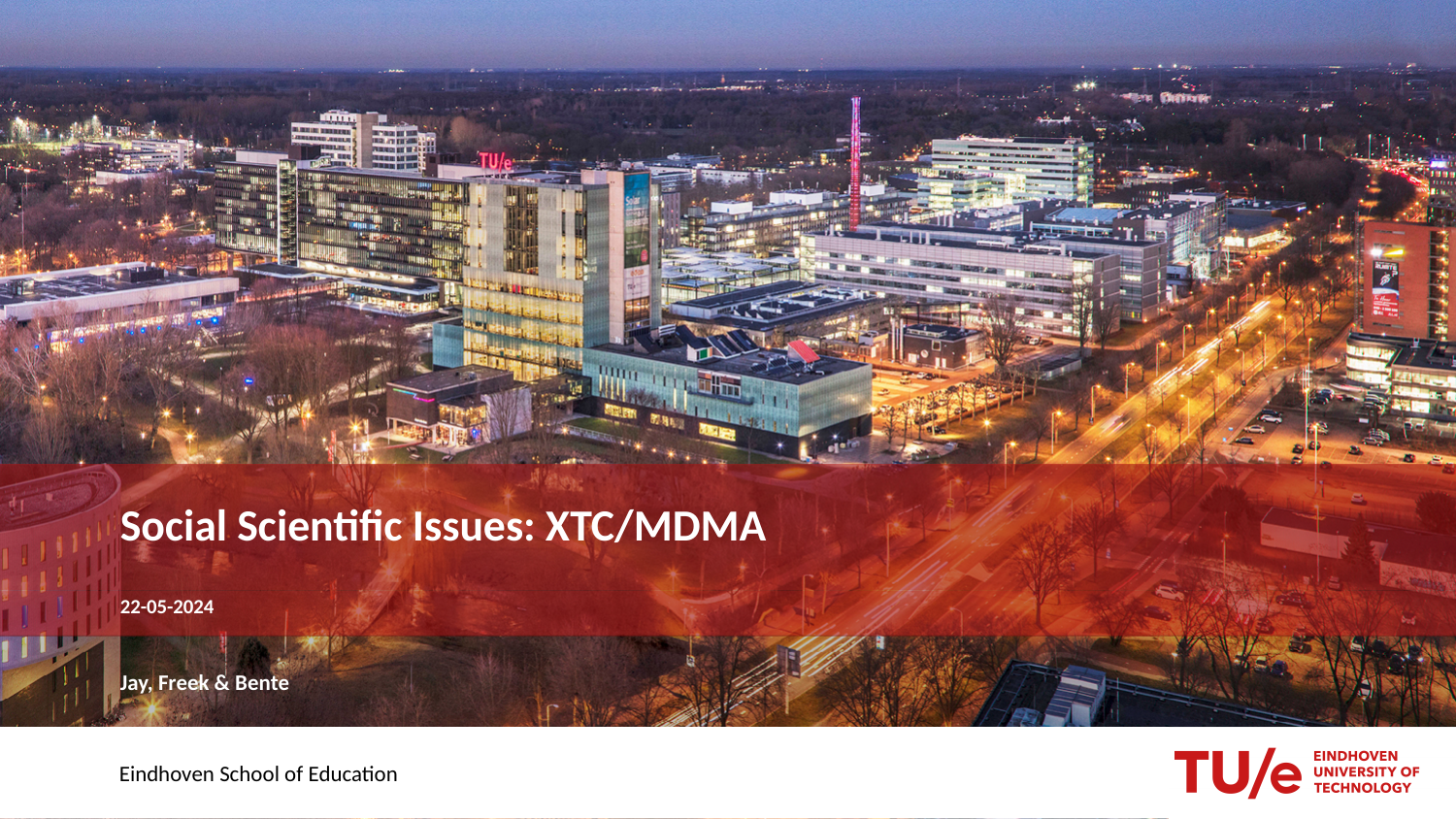

# Social Scientific Issues: XTC/MDMA
22-05-2024
Jay, Freek & Bente
Eindhoven School of Education